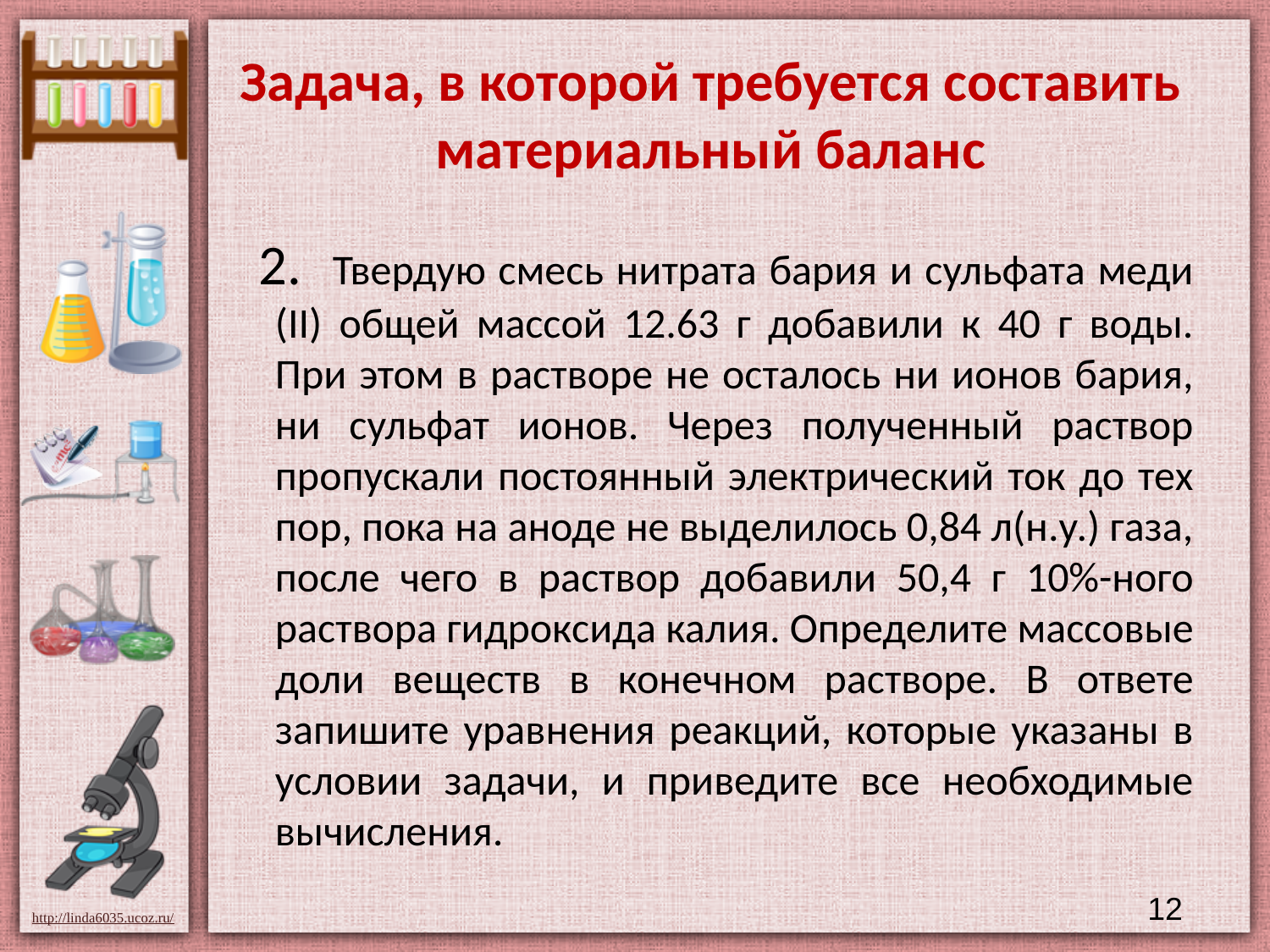

# Задача, в которой требуется составить материальный баланс
  2.  Твердую смесь нитрата бария и сульфата меди (II) общей массой 12.63 г добавили к 40 г воды. При этом в растворе не осталось ни ионов бария, ни сульфат ионов. Через полученный раствор пропускали постоянный электрический ток до тех пор, пока на аноде не выделилось 0,84 л(н.у.) газа, после чего в раствор добавили 50,4 г 10%-ного раствора гидроксида калия. Определите массовые доли веществ в конечном растворе. В ответе запишите уравнения реакций, которые указаны в условии задачи, и приведите все необходимые вычисления.
12